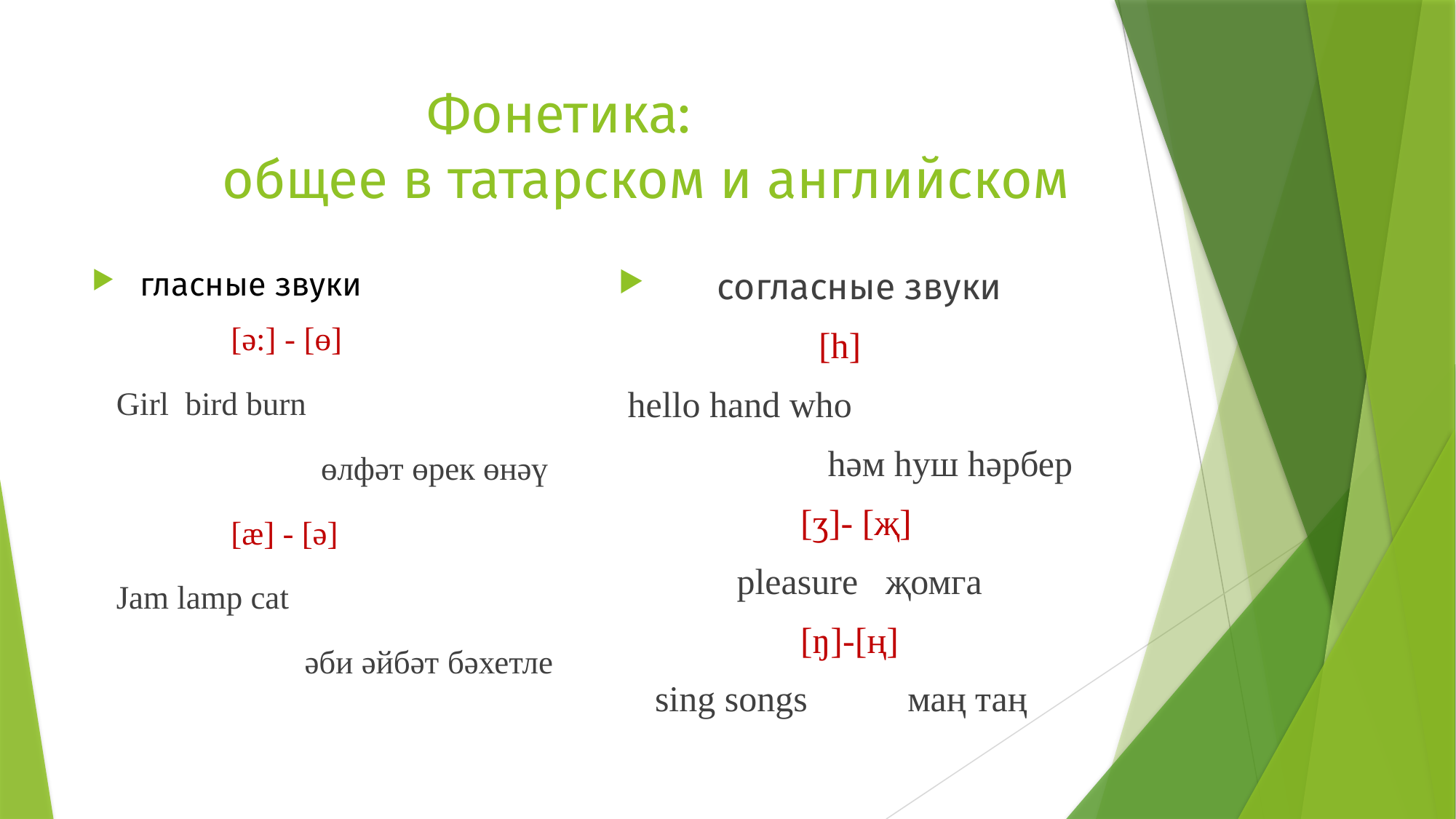

# Фонетика: общее в татарском и английском
 гласные звуки
                 [ə:] - [ө]
   Girl  bird burn
                            өлфәт өрек өнәү
                 [æ] - [ә]
   Jam lamp cat
                          әби әйбәт бәхетле

      согласные звуки
                      [h]
 hello hand who
                       һәм һуш һәрбер
                    [ʒ]- [җ]
             pleasure   җомга
                    [ŋ]-[ң]
    sing songs           маң таң